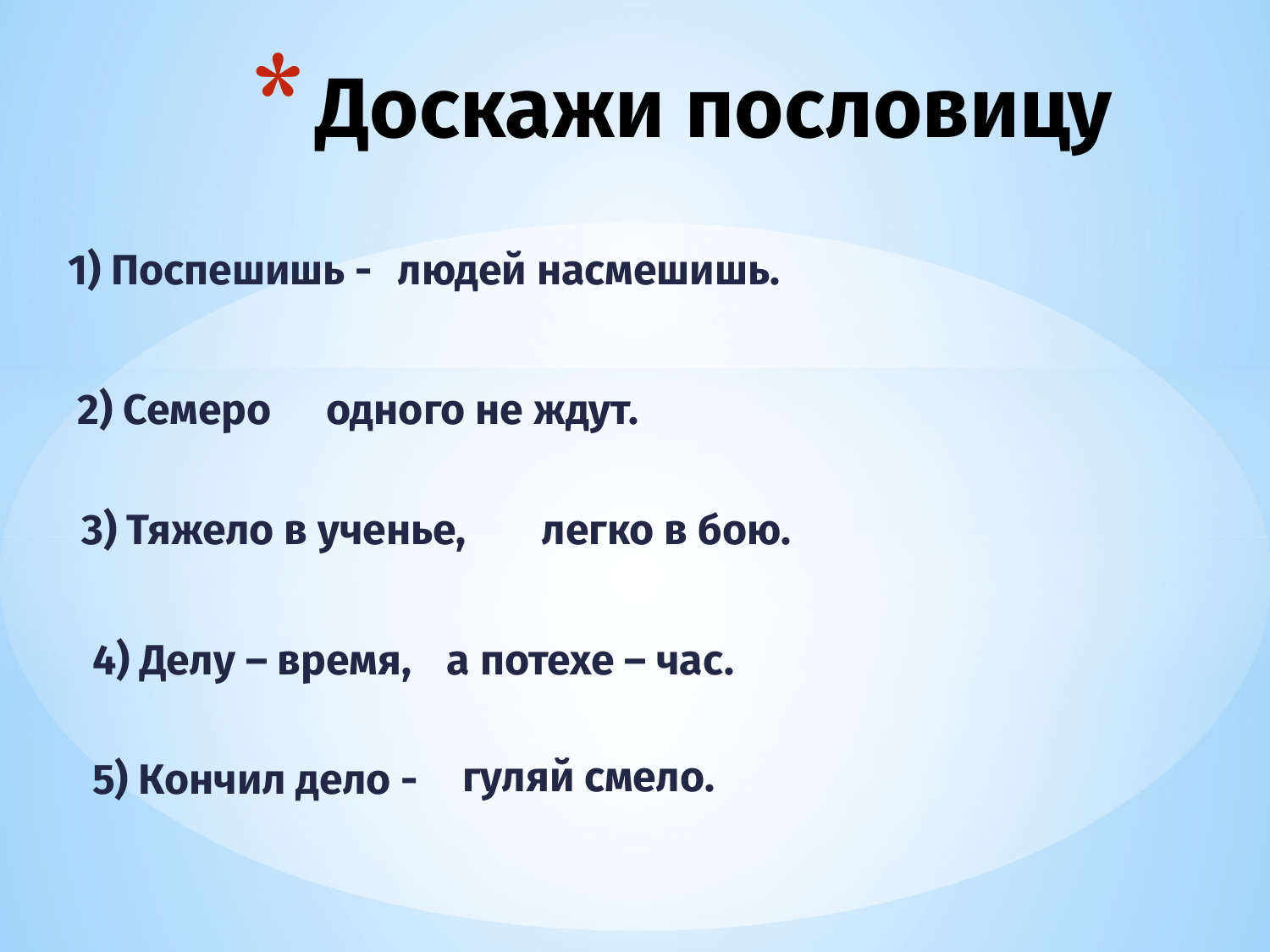

# Доскажи пословицу
1) Поспешишь -
 людей насмешишь.
2) Семеро
 одного не ждут.
3) Тяжело в ученье,
  легко в бою.
4) Делу – время,
а потехе – час.
гуляй смело.
5) Кончил дело -